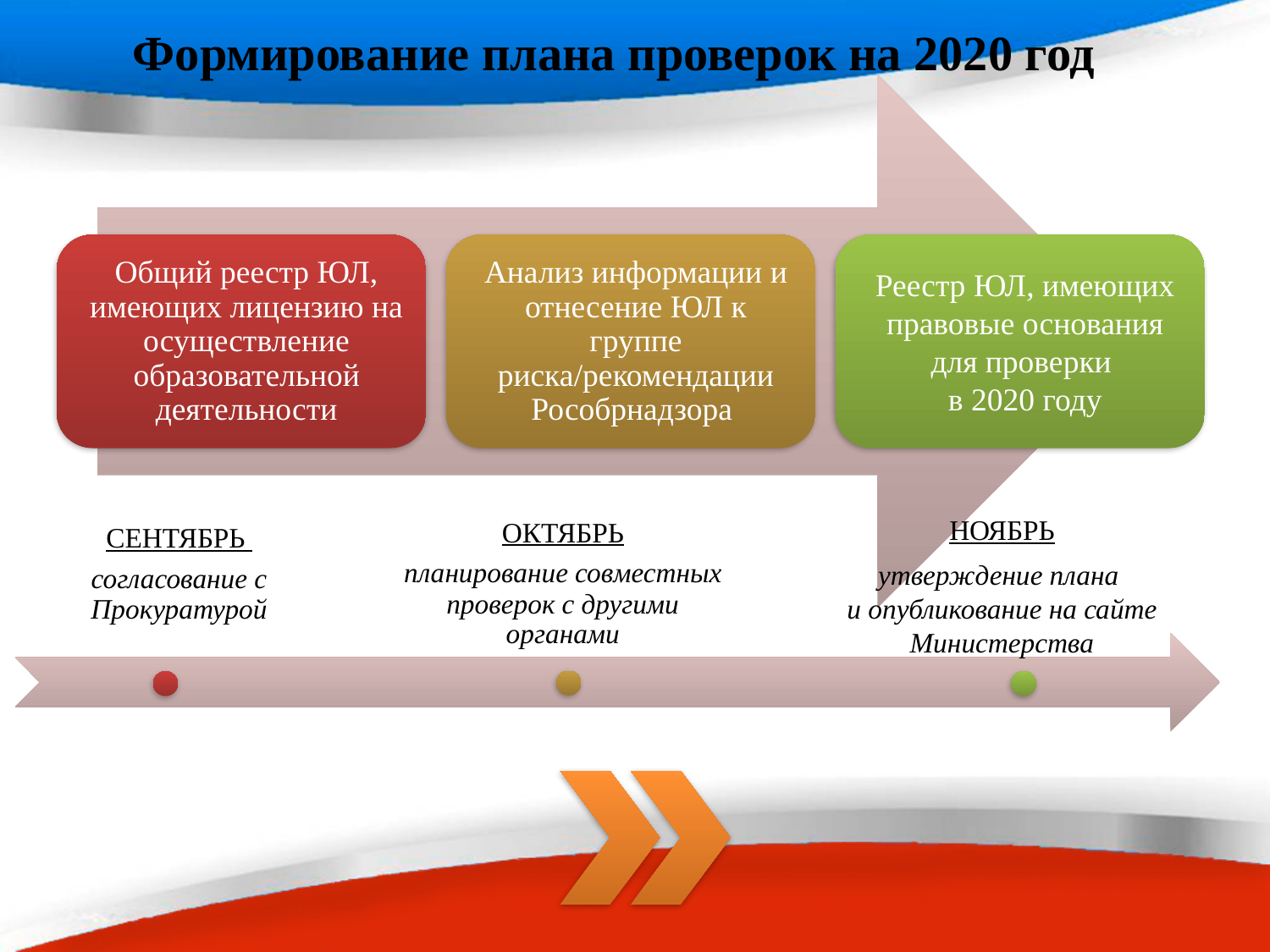

# Формирование плана проверок на 2020 год
Общий реестр ЮЛ, имеющих лицензию на осуществление образовательной деятельности
Анализ информации и отнесение ЮЛ к группе риска/рекомендации Рособрнадзора
Реестр ЮЛ, имеющих правовые основания для проверки
в 2020 году

СЕНТЯБРЬ
согласование с Прокуратурой
ОКТЯБРЬ
планирование совместных проверок с другими органами
НОЯБРЬ
утверждение плана
и опубликование на сайте Министерства